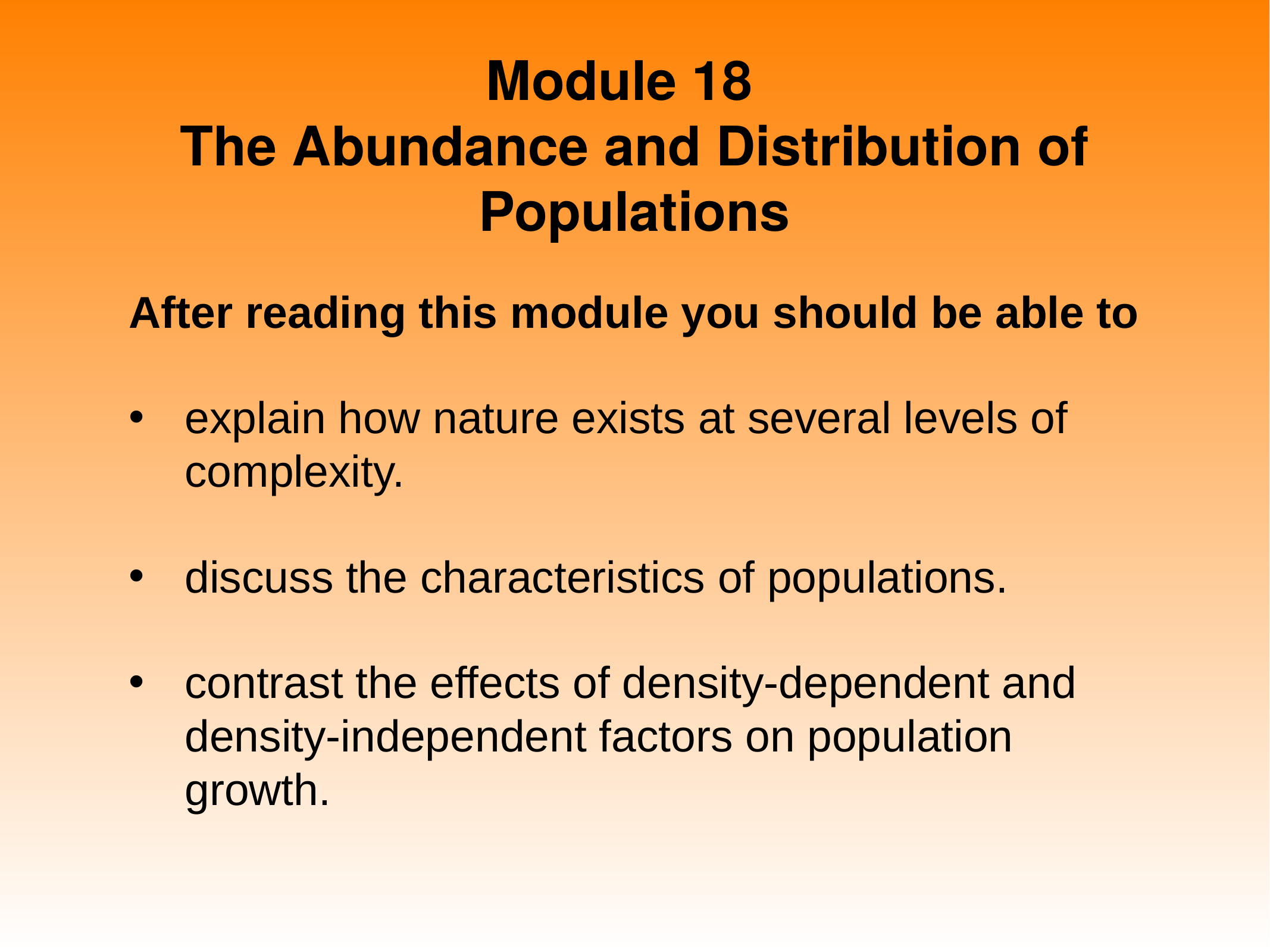

# Module 18 The Abundance and Distribution of Populations
After reading this module you should be able to
explain how nature exists at several levels of complexity.
discuss the characteristics of populations.
contrast the effects of density-dependent and density-independent factors on population growth.